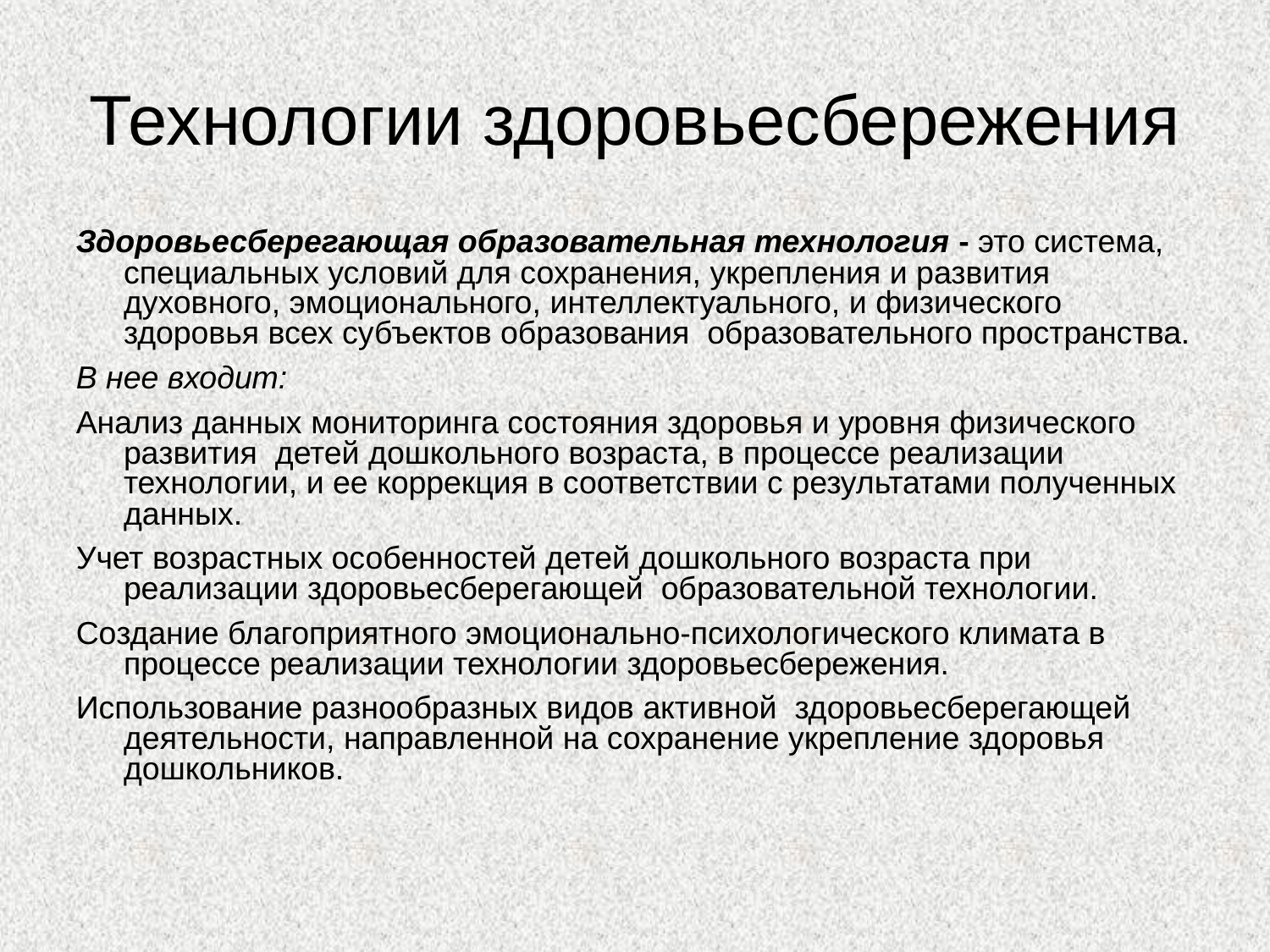

# Технологии здоровьесбережения
Здоровьесберегающая образовательная технология - это система, специальных условий для сохранения, укрепления и развития духовного, эмоционального, интеллектуального, и физического здоровья всех субъектов образования  образовательного пространства.
В нее входит:
Анализ данных мониторинга состояния здоровья и уровня физического развития  детей дошкольного возраста, в процессе реализации технологии, и ее коррекция в соответствии с результатами полученных данных.
Учет возрастных особенностей детей дошкольного возраста при реализации здоровьесберегающей  образовательной технологии.
Создание благоприятного эмоционально-психологического климата в процессе реализации технологии здоровьесбережения.
Использование разнообразных видов активной  здоровьесберегающей деятельности, направленной на сохранение укрепление здоровья дошкольников.